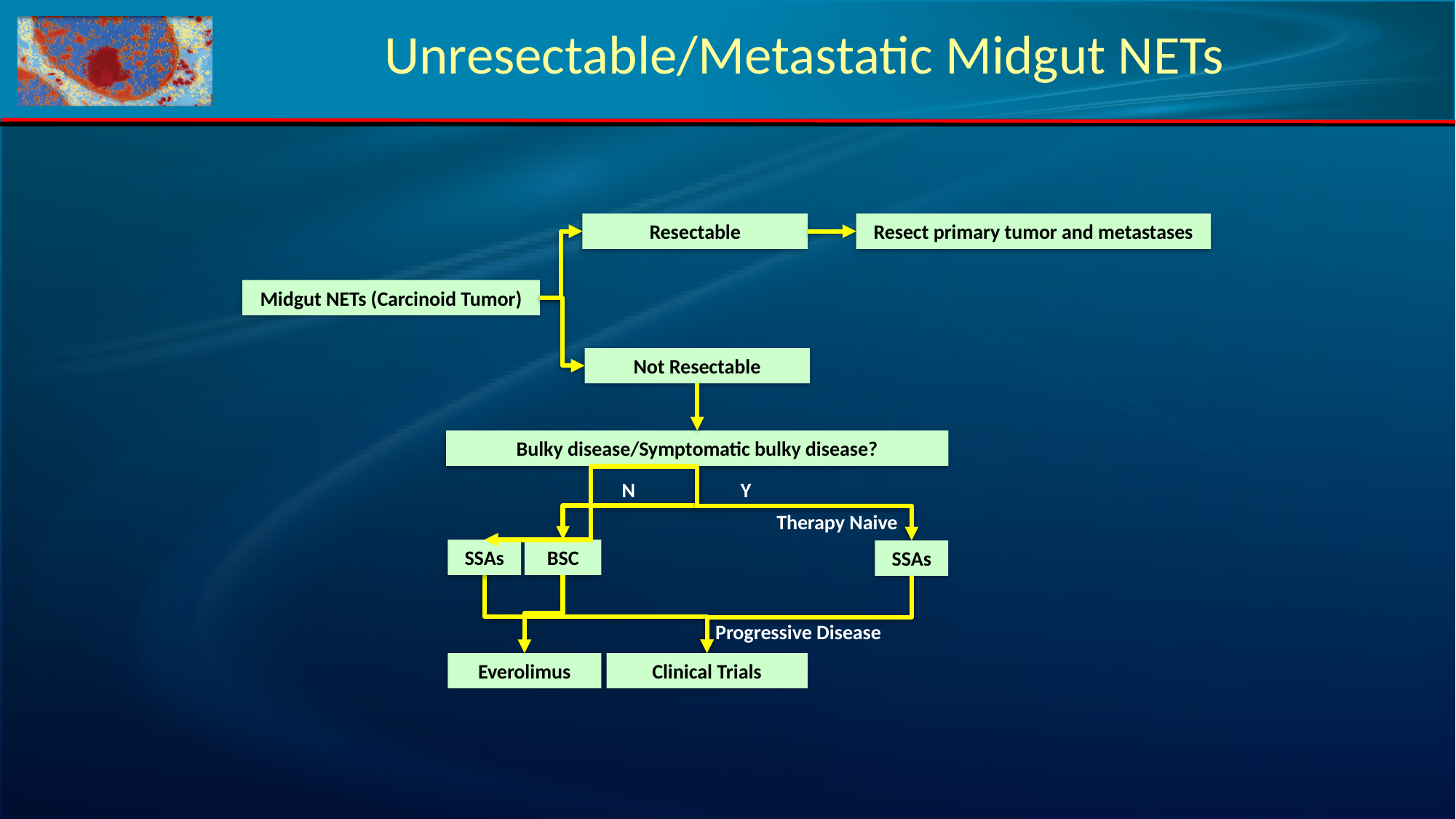

Unresectable/Metastatic Midgut NETs
Resectable
Resect primary tumor and metastases
Midgut NETs (Carcinoid Tumor)
Not Resectable
Bulky disease/Symptomatic bulky disease?
N
Y
Therapy Naive
SSAs
BSC
SSAs
Progressive Disease
Everolimus
Clinical Trials